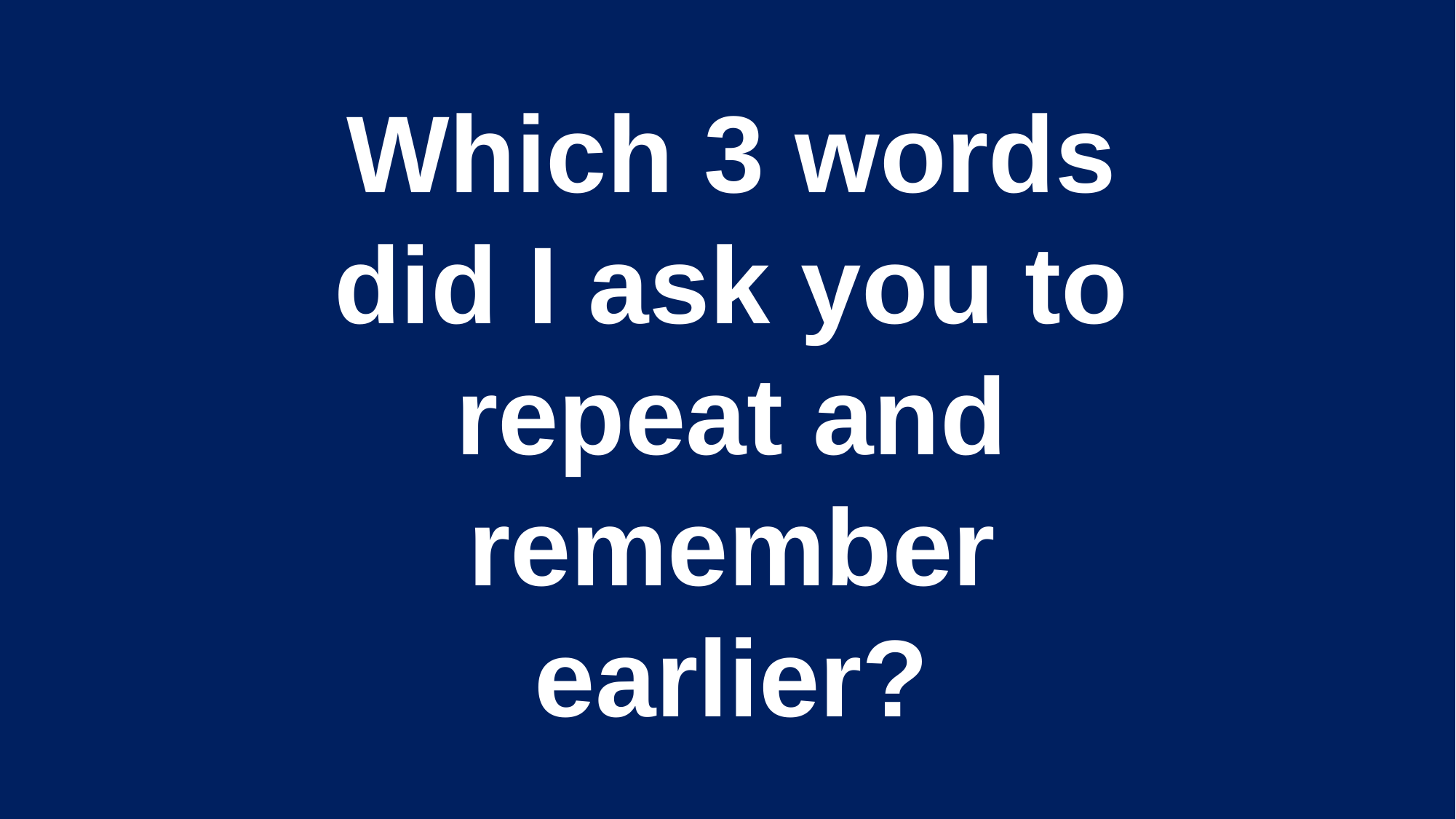

Which 3 words did I ask you to repeat and remember earlier?